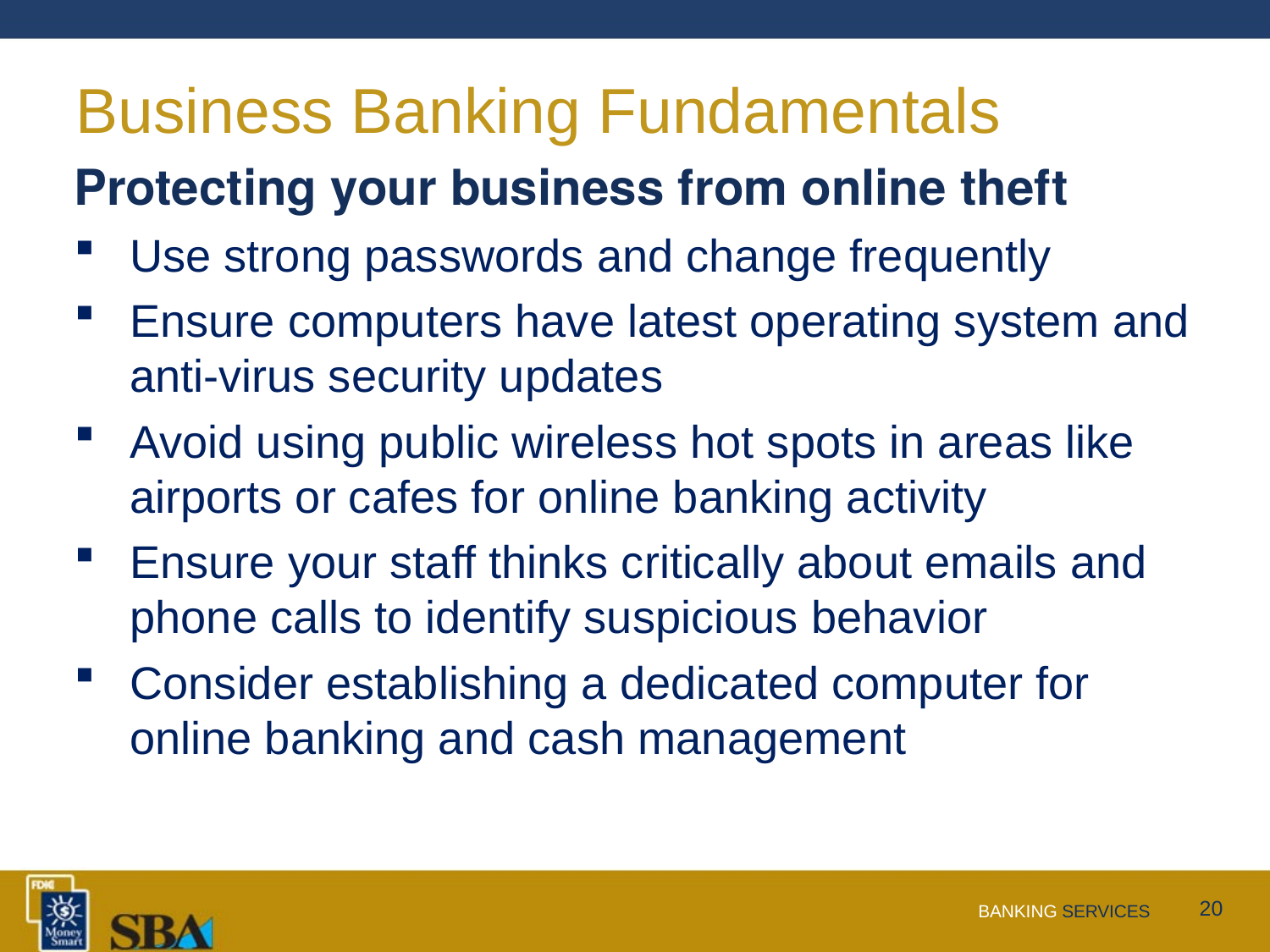

# Business Banking Fundamentals
Protecting your business from online theft
Use strong passwords and change frequently
Ensure computers have latest operating system and anti-virus security updates
Avoid using public wireless hot spots in areas like airports or cafes for online banking activity
Ensure your staff thinks critically about emails and phone calls to identify suspicious behavior
Consider establishing a dedicated computer for online banking and cash management